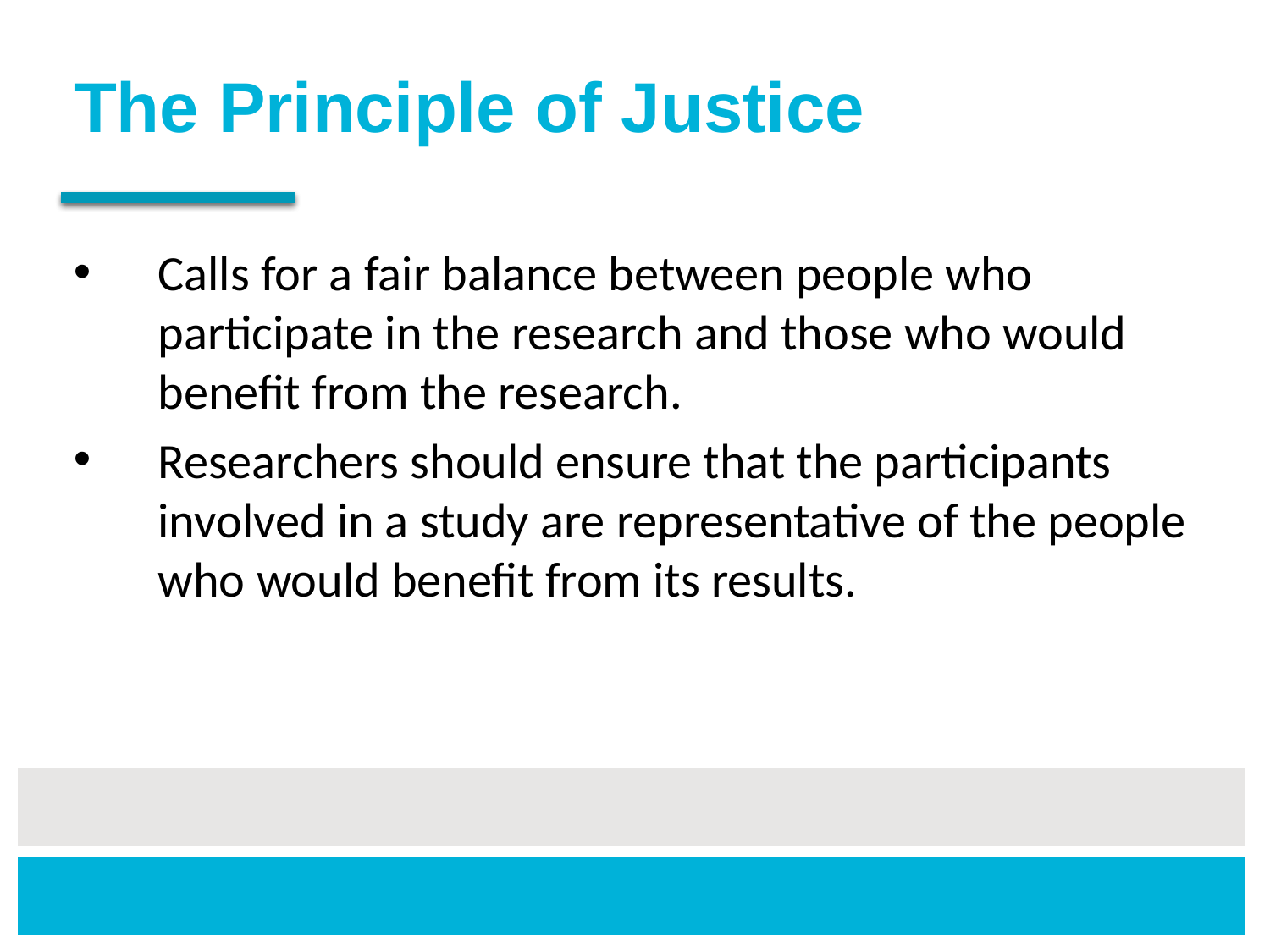

# The Principle of Justice
Calls for a fair balance between people who participate in the research and those who would benefit from the research.
Researchers should ensure that the participants involved in a study are representative of the people who would benefit from its results.